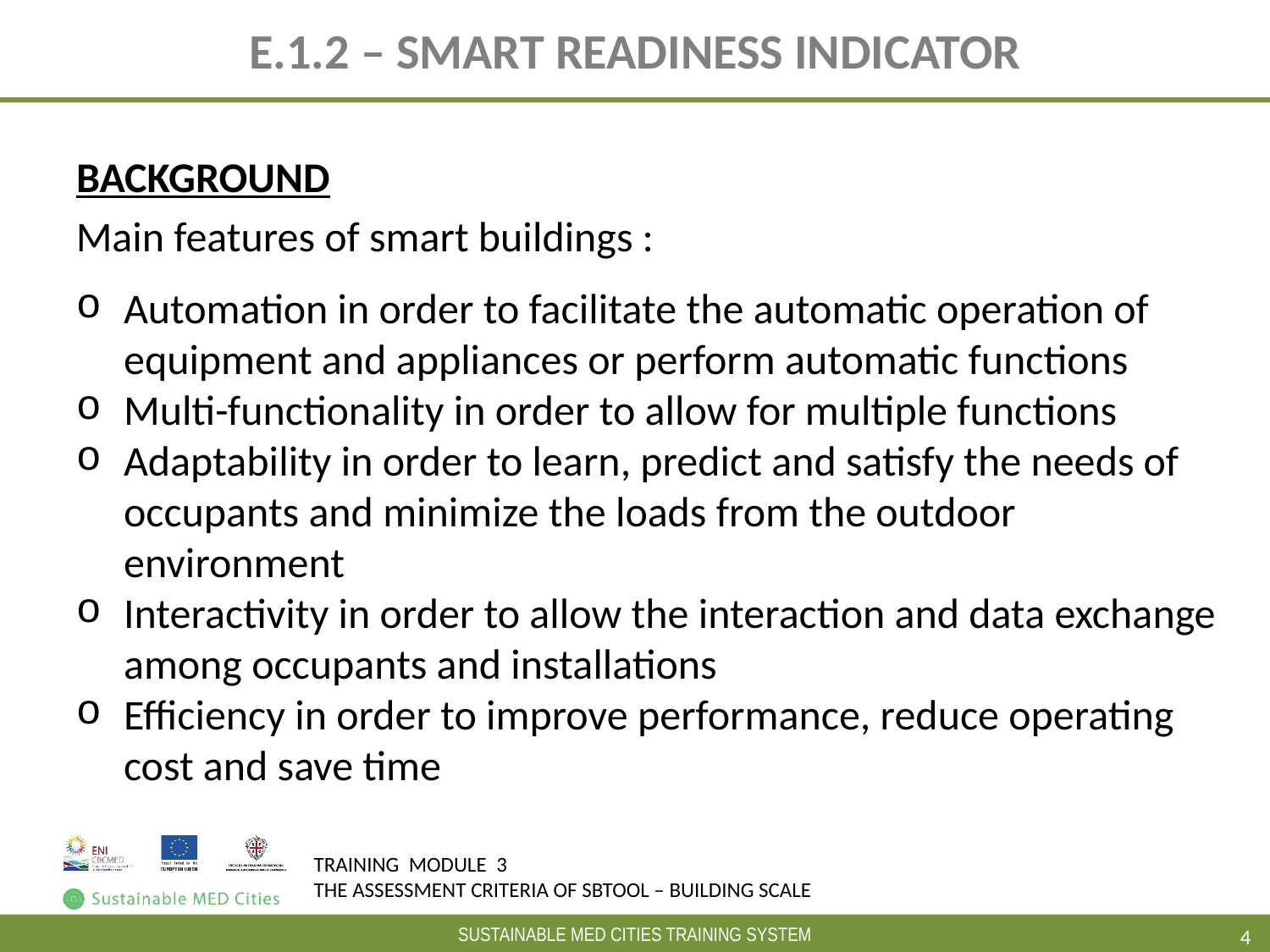

# E.1.2 – SMART READINESS INDICATOR
BACKGROUND

Main features of smart buildings :
Automation in order to facilitate the automatic operation of equipment and appliances or perform automatic functions
Multi-functionality in order to allow for multiple functions
Adaptability in order to learn, predict and satisfy the needs of occupants and minimize the loads from the outdoor environment
Interactivity in order to allow the interaction and data exchange among occupants and installations
Efficiency in order to improve performance, reduce operating cost and save time
4